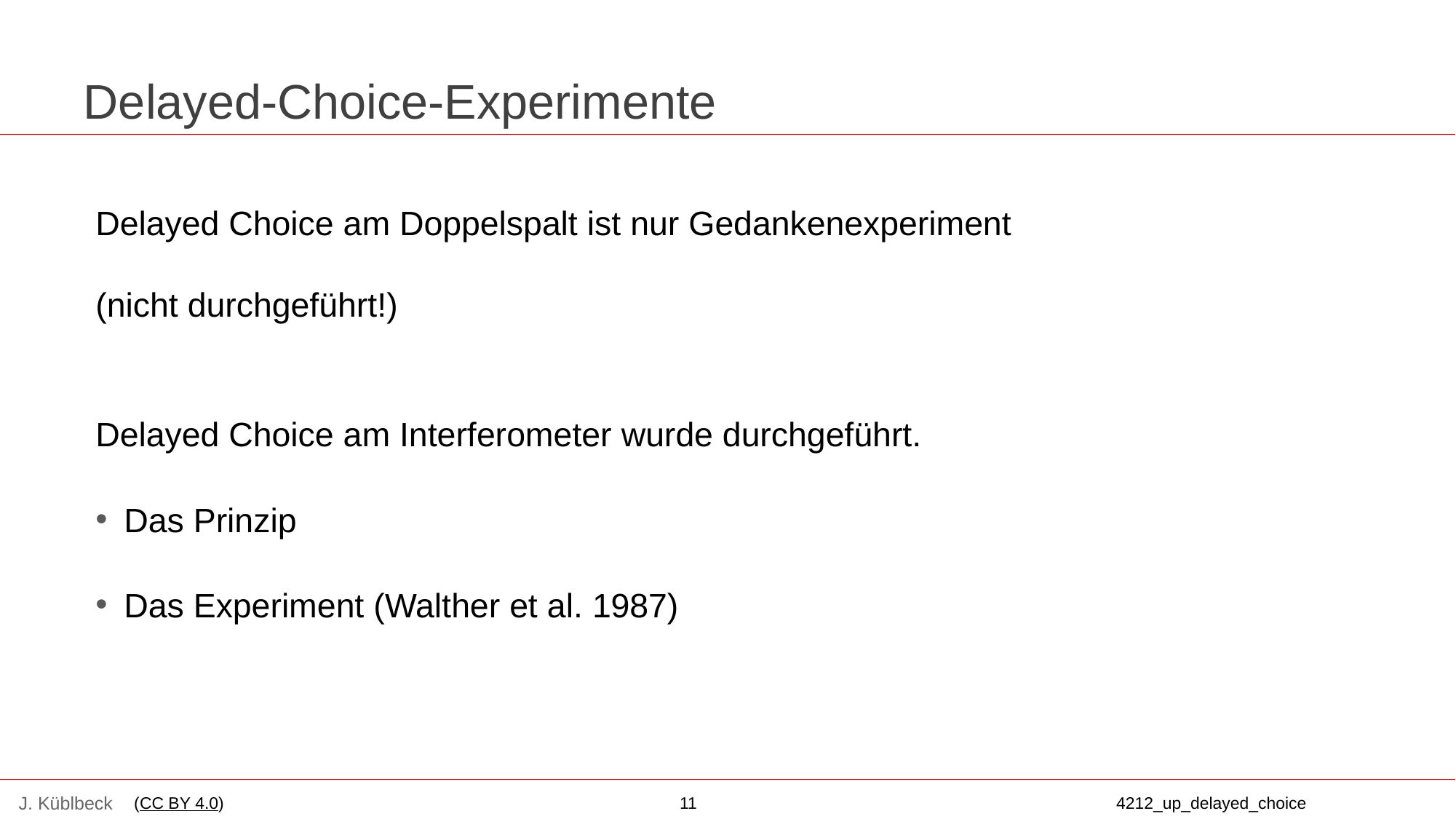

# Delayed-Choice-Experimente

Delayed Choice am Doppelspalt ist nur Gedankenexperiment
(nicht durchgeführt!)

Delayed Choice am Interferometer wurde durchgeführt.
Das Prinzip
Das Experiment (Walther et al. 1987)